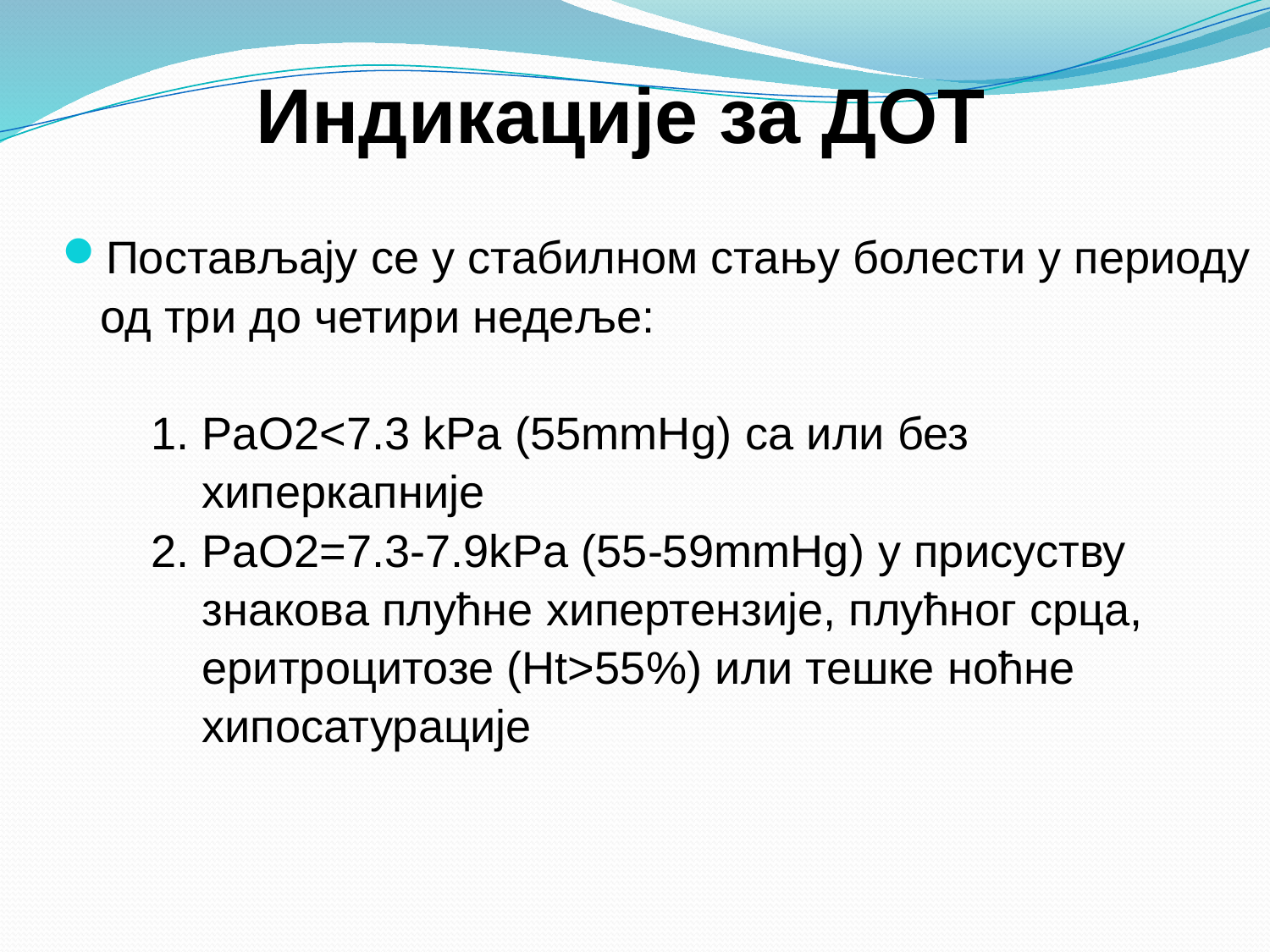

# Индикације за ДОТ
Постављају се у стабилном стању болести у периоду
   од три до четири недеље:

       1. PaO2<7.3 kPa (55mmHg) са или без
           хиперкапније
       2. PaO2=7.3-7.9kPa (55-59mmHg) у присуству
           знакова плућне хипертензије, плућног срца,
           еритроцитозе (Ht>55%) или тешке ноћне
           хипосатурације